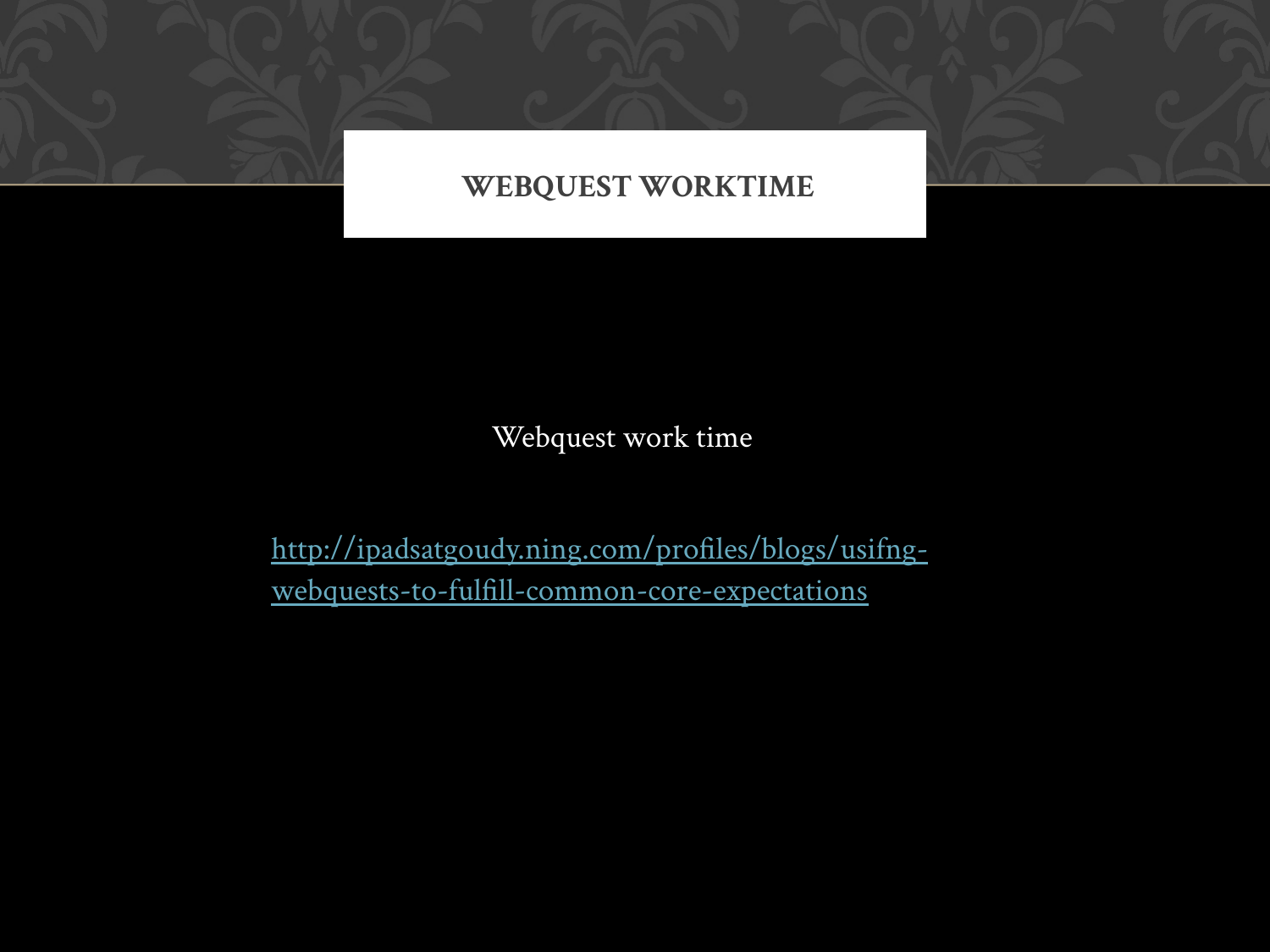

# webquest worktime
Webquest work time
http://ipadsatgoudy.ning.com/profiles/blogs/usifng-webquests-to-fulfill-common-core-expectations